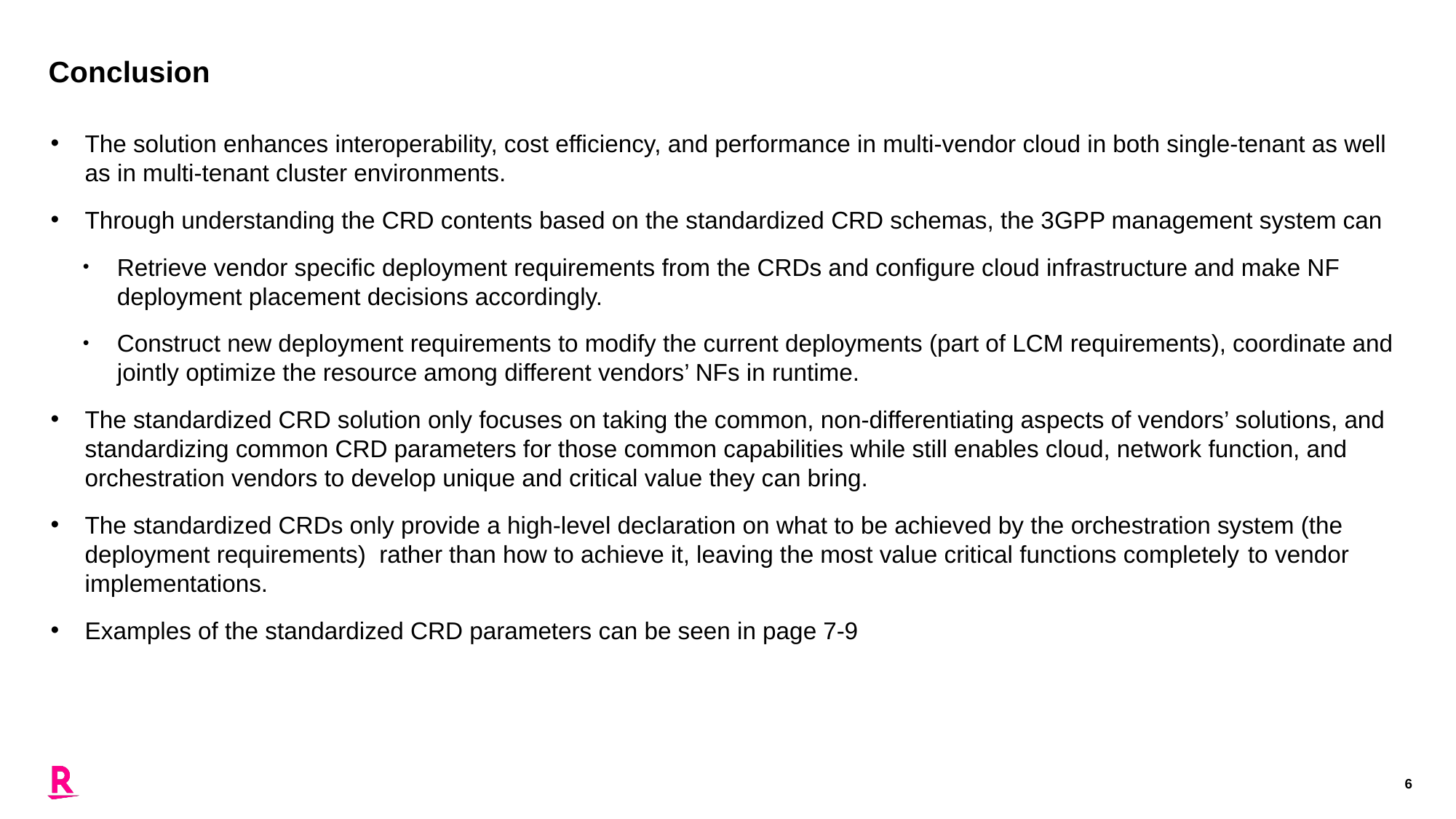

# Conclusion
The solution enhances interoperability, cost efficiency, and performance in multi-vendor cloud in both single-tenant as well as in multi-tenant cluster environments.
Through understanding the CRD contents based on the standardized CRD schemas, the 3GPP management system can
Retrieve vendor specific deployment requirements from the CRDs and configure cloud infrastructure and make NF deployment placement decisions accordingly.
Construct new deployment requirements to modify the current deployments (part of LCM requirements), coordinate and jointly optimize the resource among different vendors’ NFs in runtime.
The standardized CRD solution only focuses on taking the common, non-differentiating aspects of vendors’ solutions, and standardizing common CRD parameters for those common capabilities while still enables cloud, network function, and orchestration vendors to develop unique and critical value they can bring.
The standardized CRDs only provide a high-level declaration on what to be achieved by the orchestration system (the deployment requirements)  rather than how to achieve it, leaving the most value critical functions completely to vendor implementations.
Examples of the standardized CRD parameters can be seen in page 7-9